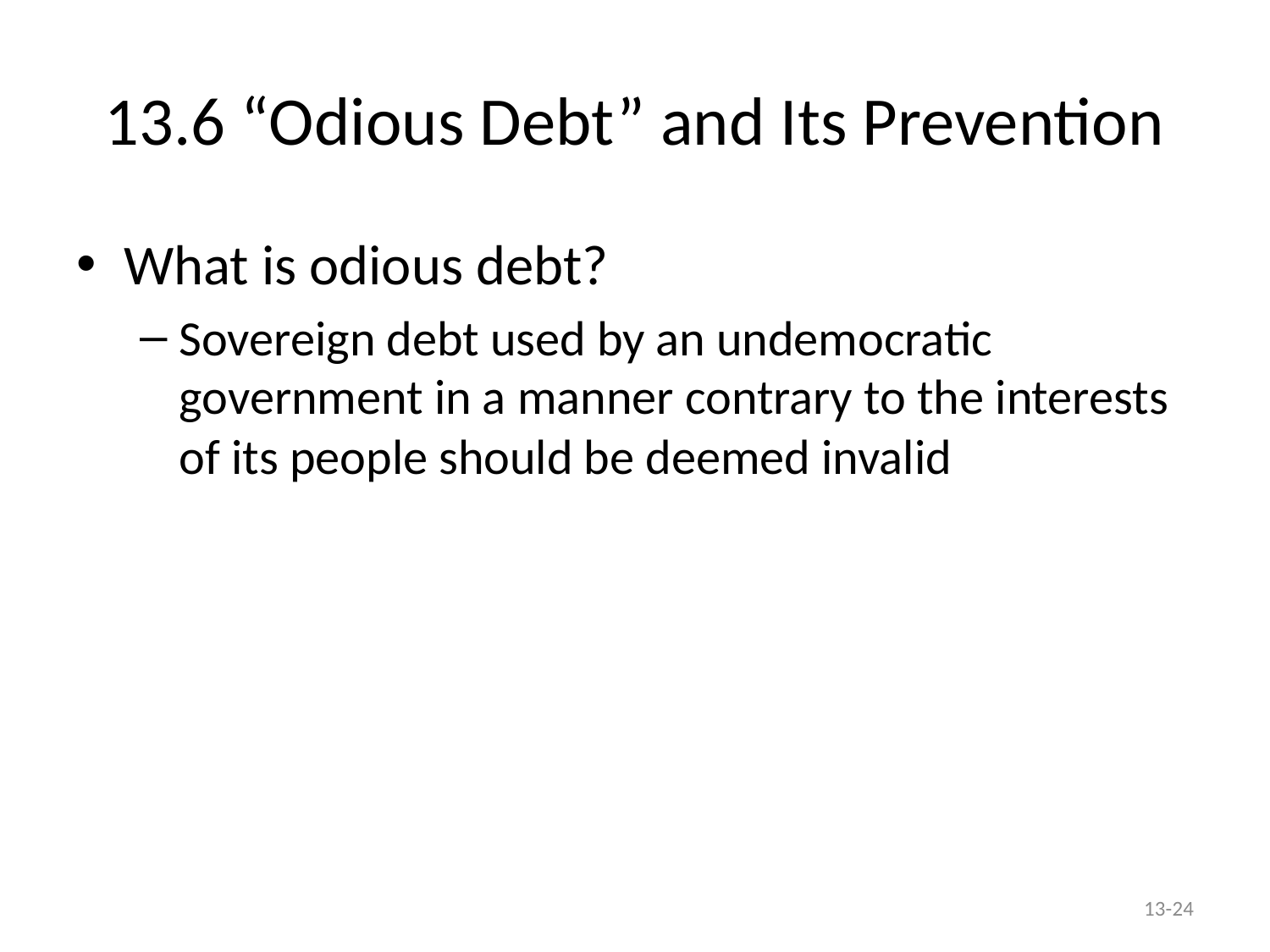

# 13.6 “Odious Debt” and Its Prevention
What is odious debt?
Sovereign debt used by an undemocratic government in a manner contrary to the interests of its people should be deemed invalid

13-24